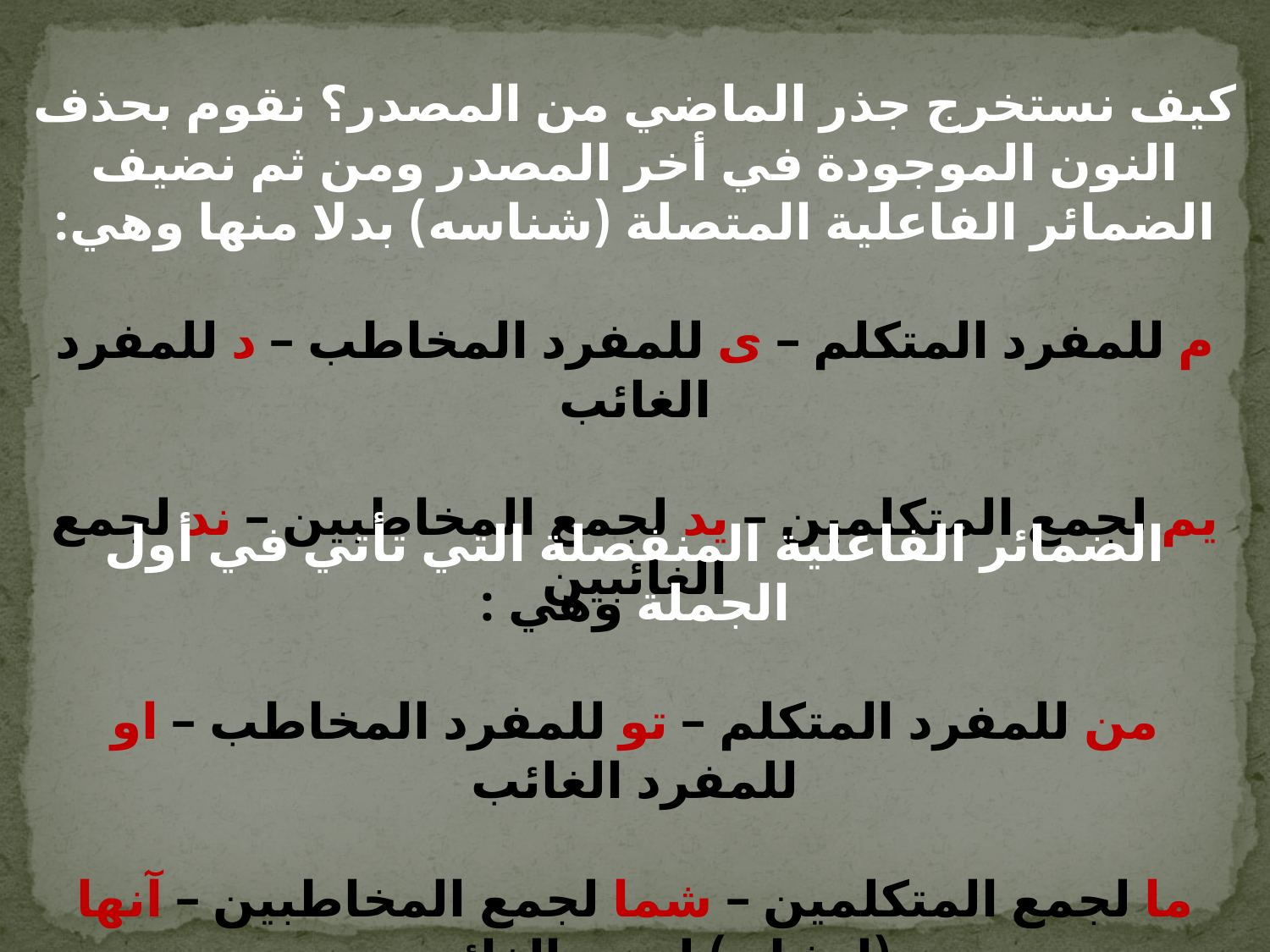

كيف نستخرج جذر الماضي من المصدر؟ نقوم بحذف النون الموجودة في أخر المصدر ومن ثم نضيف الضمائر الفاعلية المتصلة (شناسه) بدلا منها وهي:

م للمفرد المتكلم – ى للمفرد المخاطب – د للمفرد الغائب

يم لجمع المتكلمين – يد لجمع المخاطبين – ند لجمع الغائبين

الضمائر الفاعلية المنفصلة التي تأتي في أول الجملة وهي :

من للمفرد المتكلم – تو للمفرد المخاطب – او للمفرد الغائب

ما لجمع المتكلمين – شما لجمع المخاطبين – آنها (ايشان) لجمع الغائبين